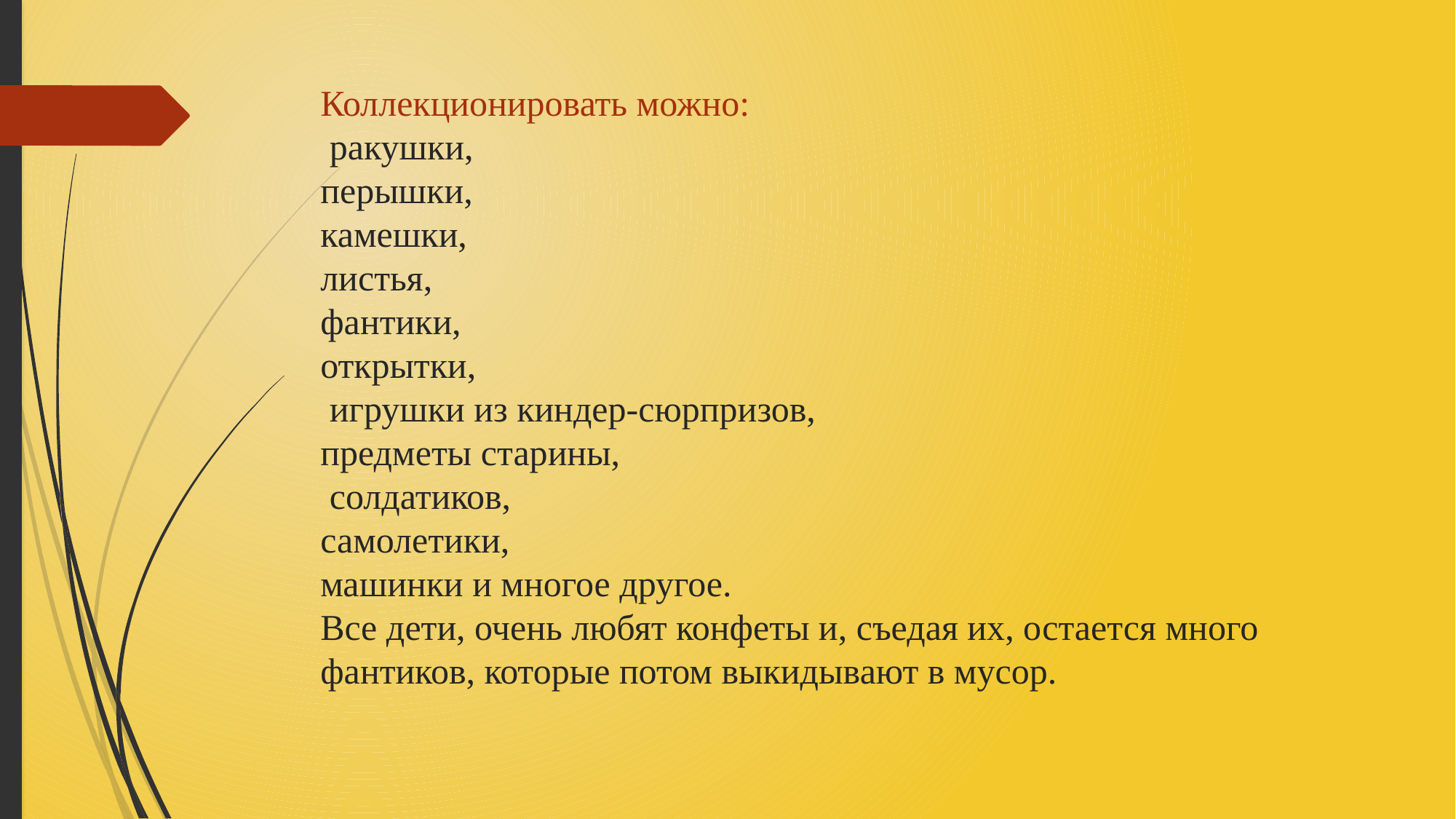

# Коллекционировать можно: ракушки, перышки, камешки, листья, фантики, открытки, игрушки из киндер-сюрпризов, предметы старины, солдатиков, самолетики, машинки и многое другое. Все дети, очень любят конфеты и, съедая их, остается много фантиков, которые потом выкидывают в мусор.